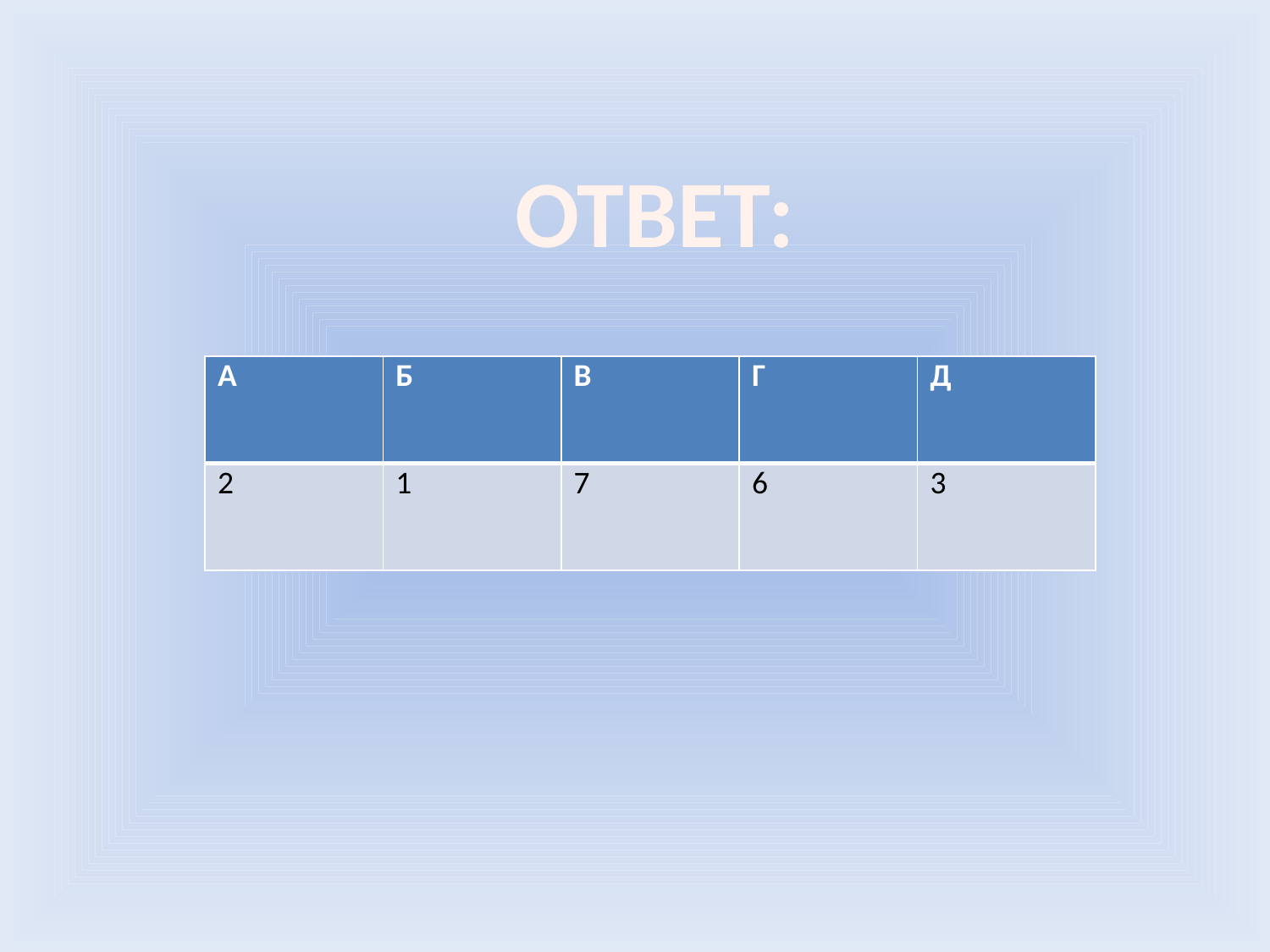

ОТВЕТ:
| А | Б | В | Г | Д |
| --- | --- | --- | --- | --- |
| 2 | 1 | 7 | 6 | 3 |